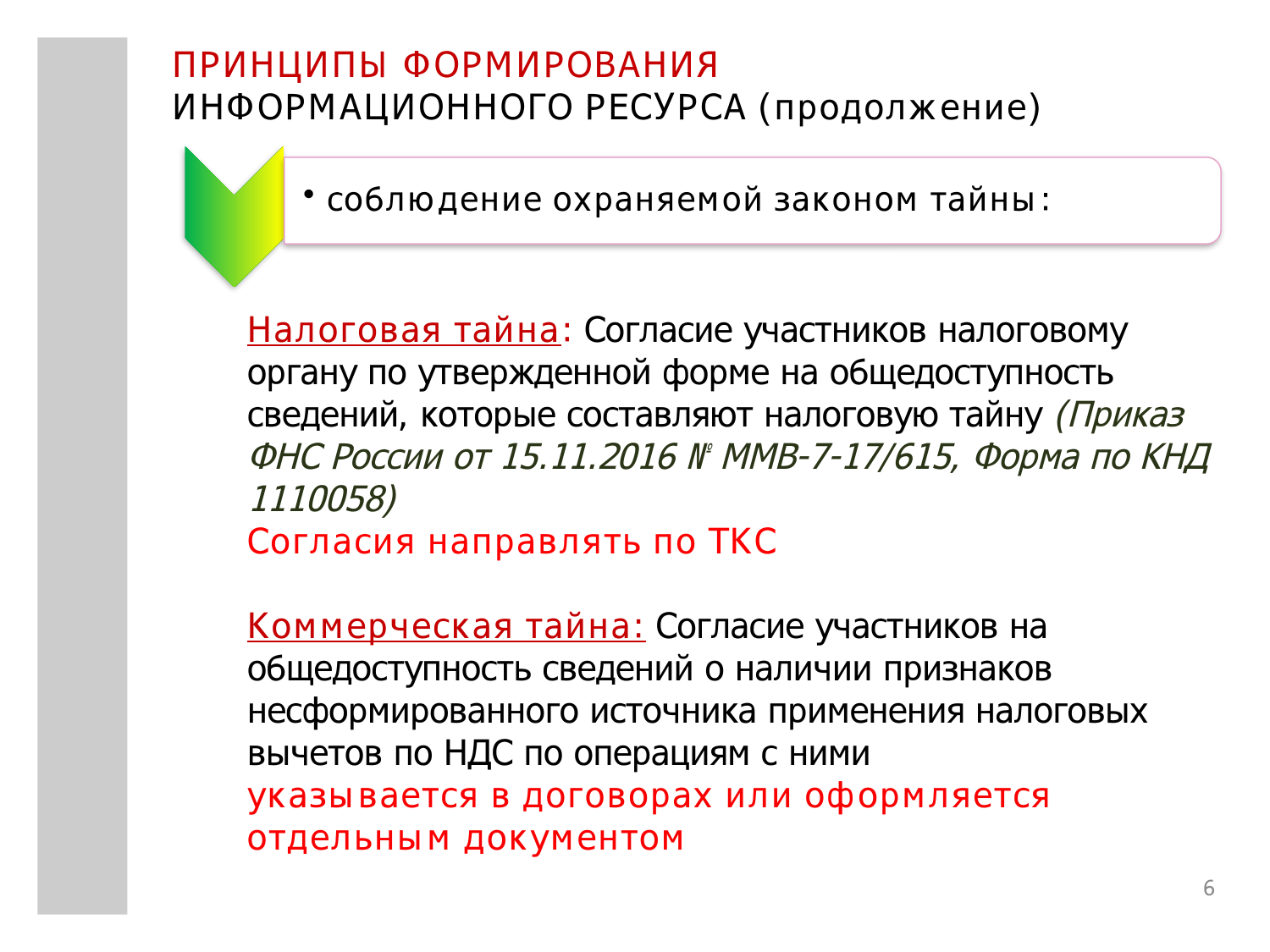

▪ соблюдение охраняемой законом тайны:
Налоговой тайны: Согласие участников налоговому органу на общедоступность сведений, составляющих налоговую тайну (Приказ ФНС России от 15.11.2016 № ММВ-7-17/615, Форма по КНД 1110058)
           Согласия направлять по ТКС, начиная с 25.10.2018!!!

Коммерческой тайны: Согласие участников на раскрытие сведений о контрагенте в части информации о наличии признаков несформированного источника применения налоговых вычетов по НДС по операциям с ними (указывается в договорах или оформляется отдельным документом
# ПРИНЦИПЫ ФОРМИРОВАНИЯ ИНФОРМАЦИОННОГО РЕСУРСА (продолжение)

соблюдение охраняемой законом тайны:

Налоговая тайна: Согласие участников налоговому органу по утвержденной форме на общедоступность сведений, которые составляют налоговую тайну (Приказ ФНС России от 15.11.2016 № ММВ-7-17/615, Форма по КНД 1110058)
Согласия направлять по ТКС

Коммерческая тайна: Согласие участников на общедоступность сведений о наличии признаков несформированного источника применения налоговых вычетов по НДС по операциям с ними
указывается в договорах или оформляется отдельным документом
6